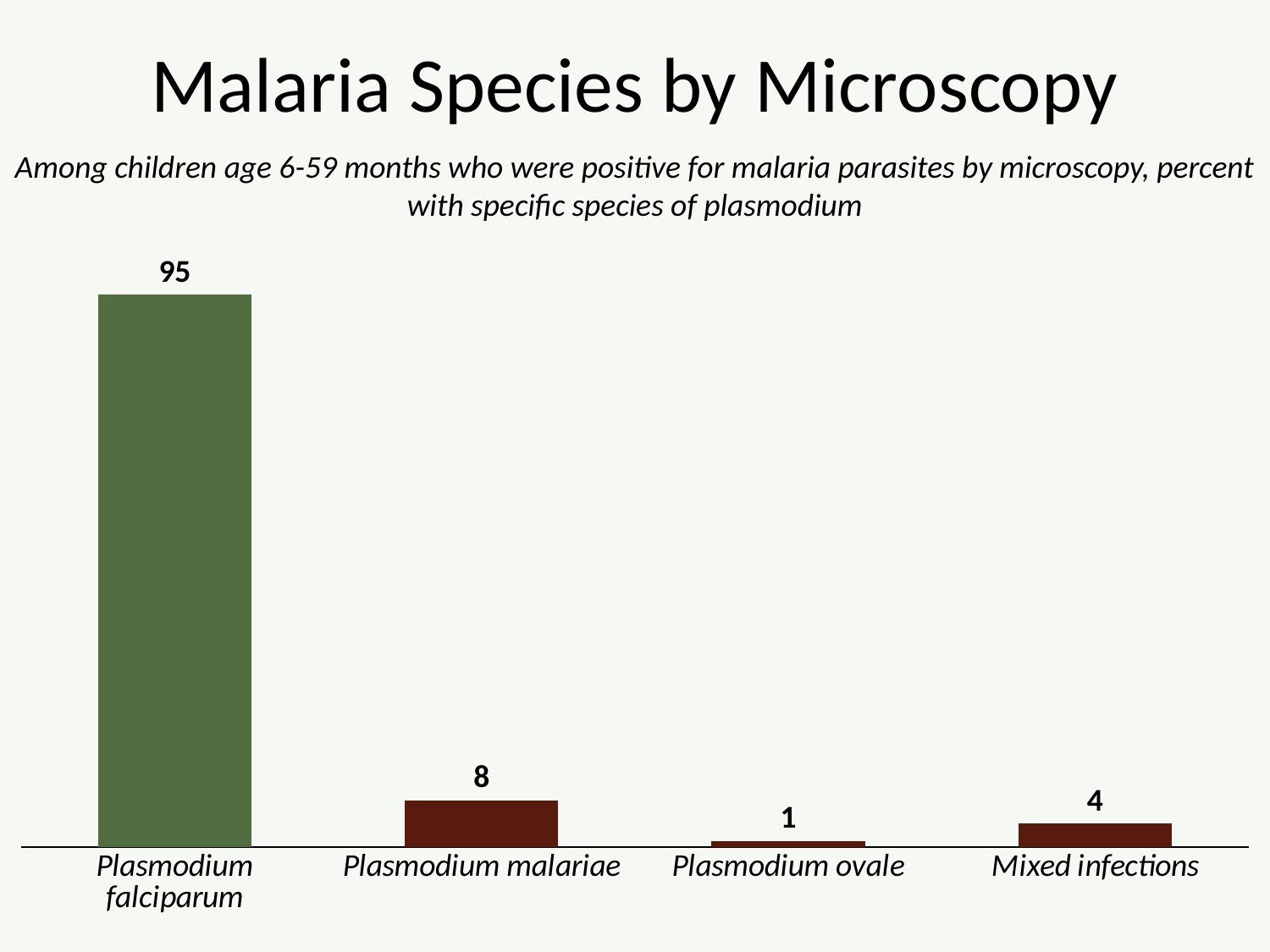

# Malaria Species by Microscopy
Among children age 6-59 months who were positive for malaria parasites by microscopy, percent with specific species of plasmodium

### Chart

| Category | Series 1 |
|---|---|
| Plasmodium falciparum | 95.0 |
| Plasmodium malariae | 8.0 |
| Plasmodium ovale | 1.0 |
| Mixed infections | 4.0 |